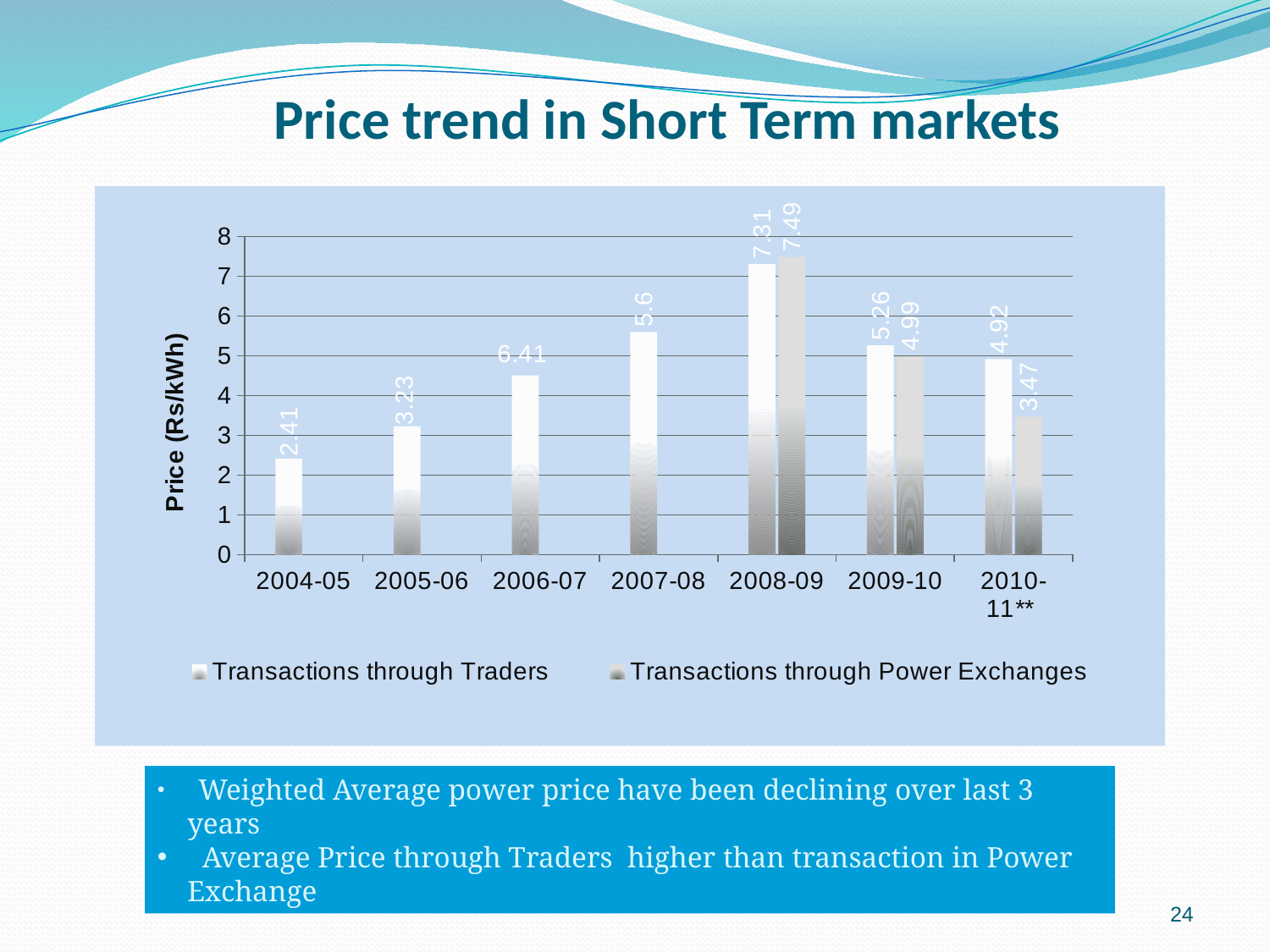

# Price trend in Short Term markets

### Chart

| Category | Transactions through Traders | Transactions through Power Exchanges |
|---|---|---|
| 2004-05 | 2.4099999999999997 | None |
| 2005-06 | 3.23 | None |
| 2006-07 | 4.51 | None |
| 2007-08 | 5.6 | None |
| 2008-09 | 7.31 | 7.49 |
| 2009-10 | 5.26 | 4.99 |
| 2010-11**  | 4.92 | 3.4699999999999998 |
  Weighted Average power price have been declining over last 3 years
  Average Price through Traders  higher than transaction in Power Exchange
24